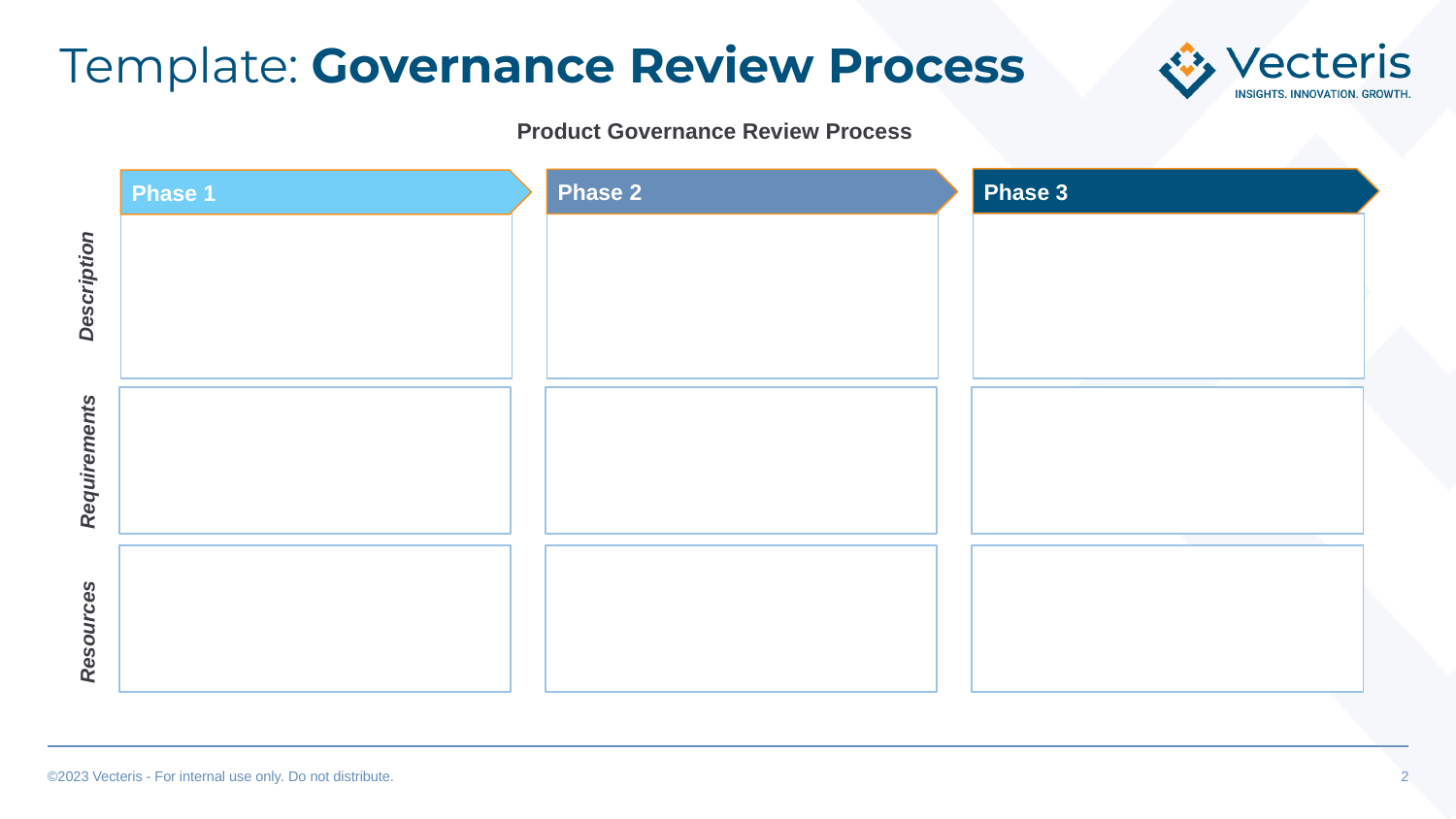

# Template: Governance Review Process
Product Governance Review Process
Phase 3
Phase 2
Phase 1

Description

Requirements

Resources